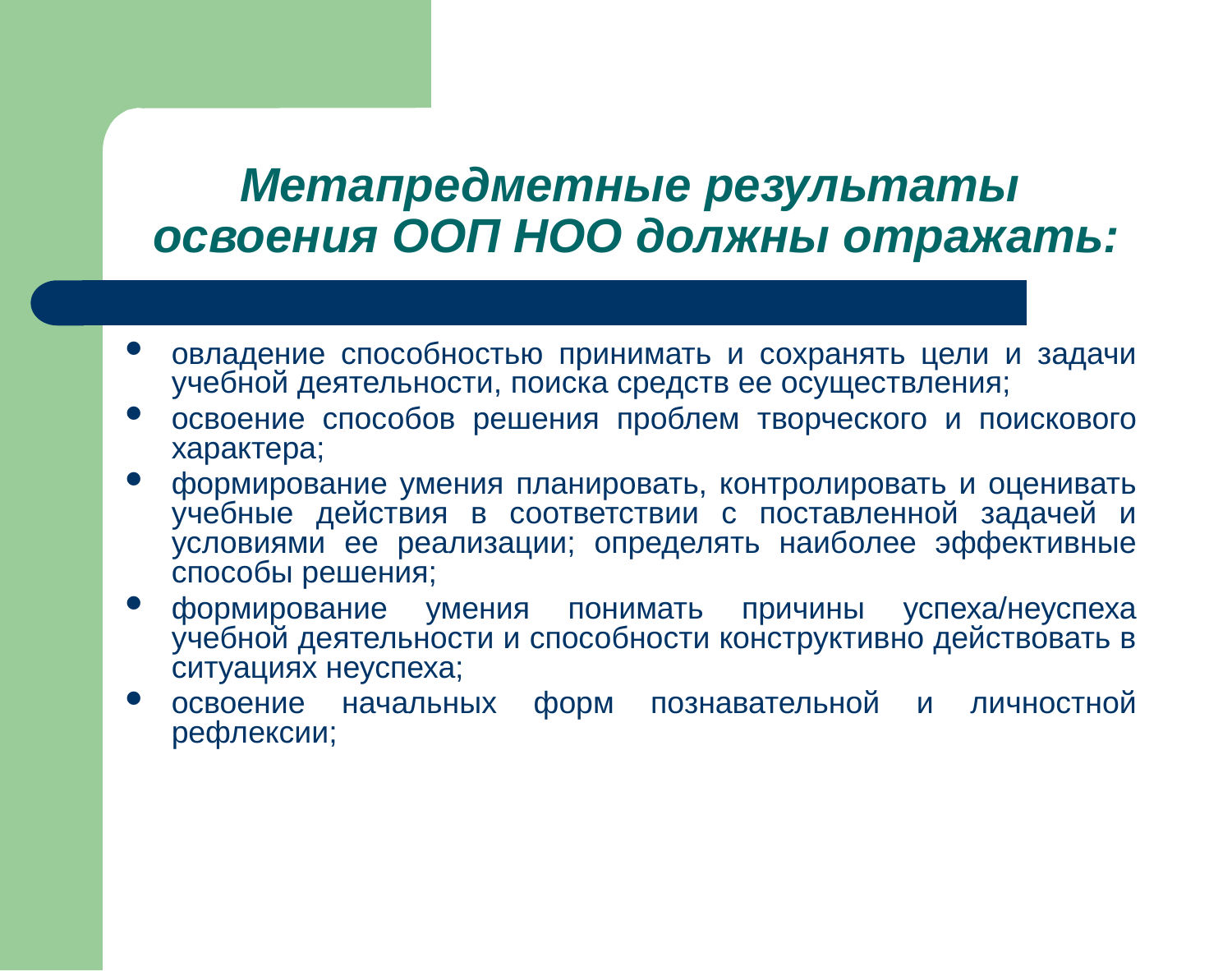

# Метапредметные результаты освоения ООП НОО должны отражать:
овладение способностью принимать и сохранять цели и задачи учебной деятельности, поиска средств ее осуществления;
освоение способов решения проблем творческого и поискового характера;
формирование умения планировать, контролировать и оценивать учебные действия в соответствии с поставленной задачей и условиями ее реализации; определять наиболее эффективные способы решения;
формирование умения понимать причины успеха/неуспеха учебной деятельности и способности конструктивно действовать в ситуациях неуспеха;
освоение начальных форм познавательной и личностной рефлексии;